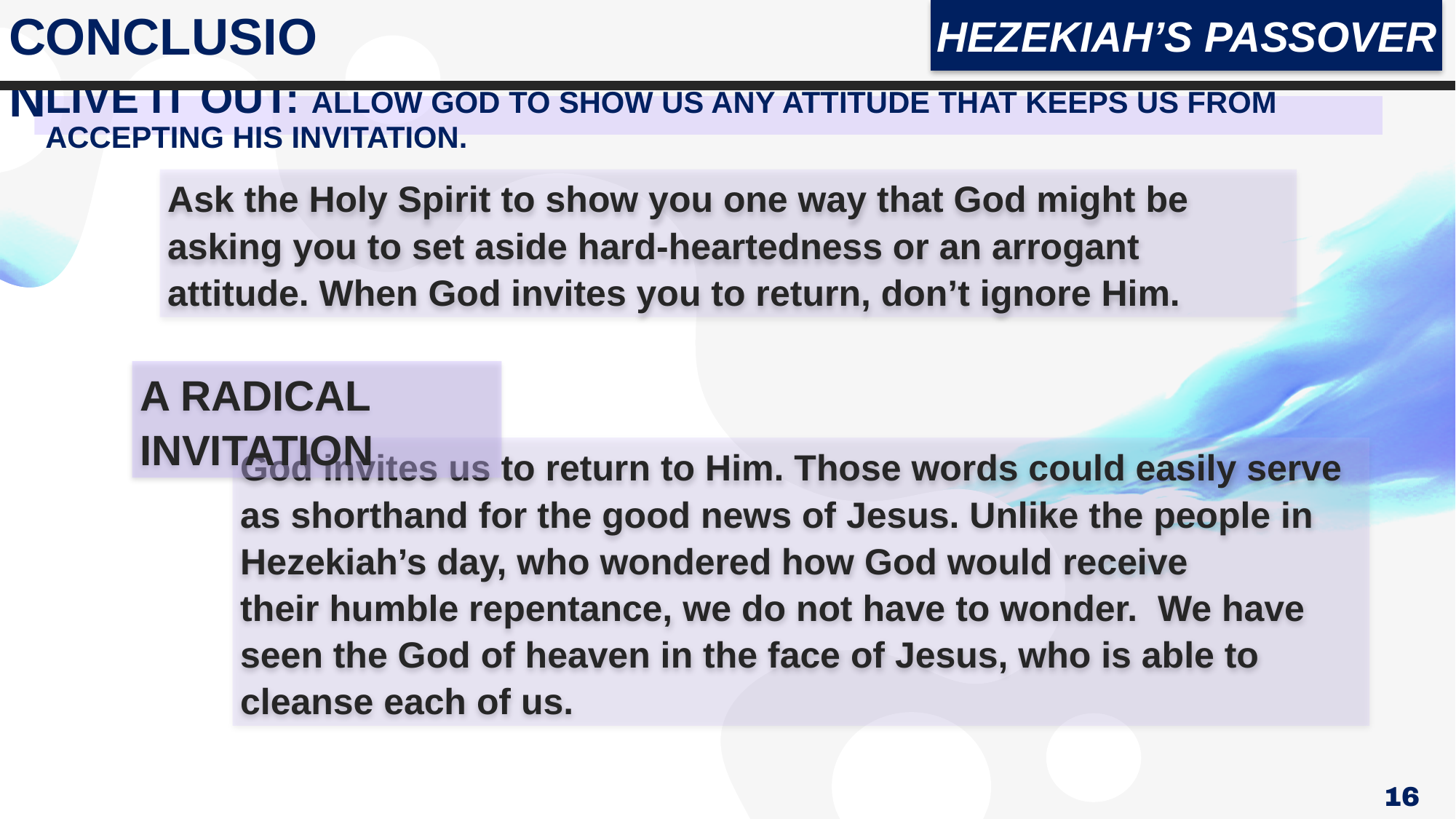

HEZEKIAH’S PASSOVER
CONCLUSION
Live It Out: Allow God to show us any attitude that keeps us from accepting His invitation.
Ask the Holy Spirit to show you one way that God might be asking you to set aside hard-heartedness or an arrogant attitude. When God invites you to return, don’t ignore Him.
A Radical Invitation
God invites us to return to Him. Those words could easily serve as shorthand for the good news of Jesus. Unlike the people in Hezekiah’s day, who wondered how God would receive their humble repentance, we do not have to wonder.  We have seen the God of heaven in the face of Jesus, who is able to cleanse each of us.
16